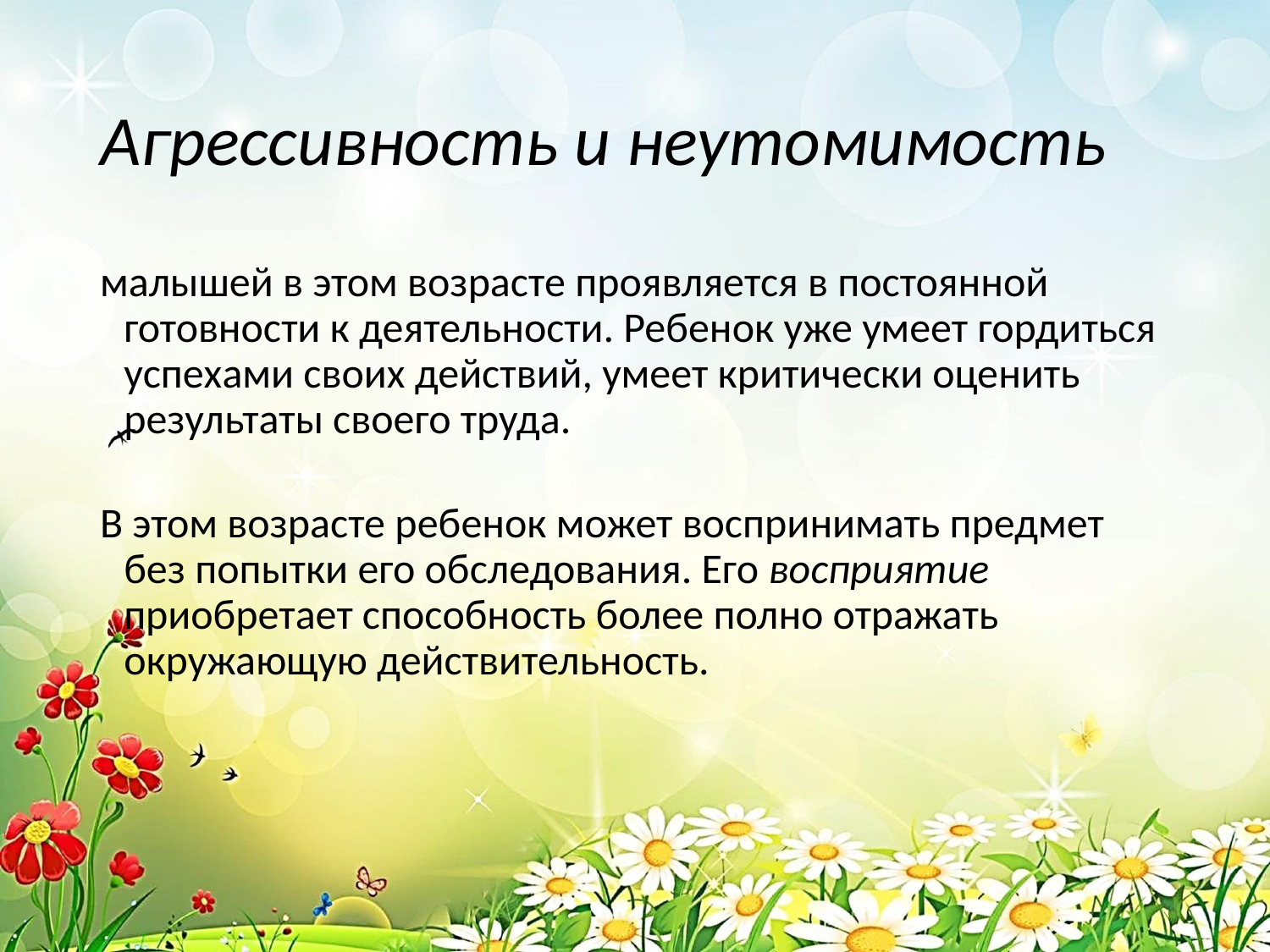

# Агрессивность и неутомимость
малышей в этом возрасте проявляется в постоянной готовности к деятельности. Ребенок уже умеет гордиться успехами своих действий, умеет критически оценить результаты своего труда.
В этом возрасте ребенок может воспринимать предмет без попытки его обследования. Его восприятие приобретает способность более полно отражать окружающую действительность.